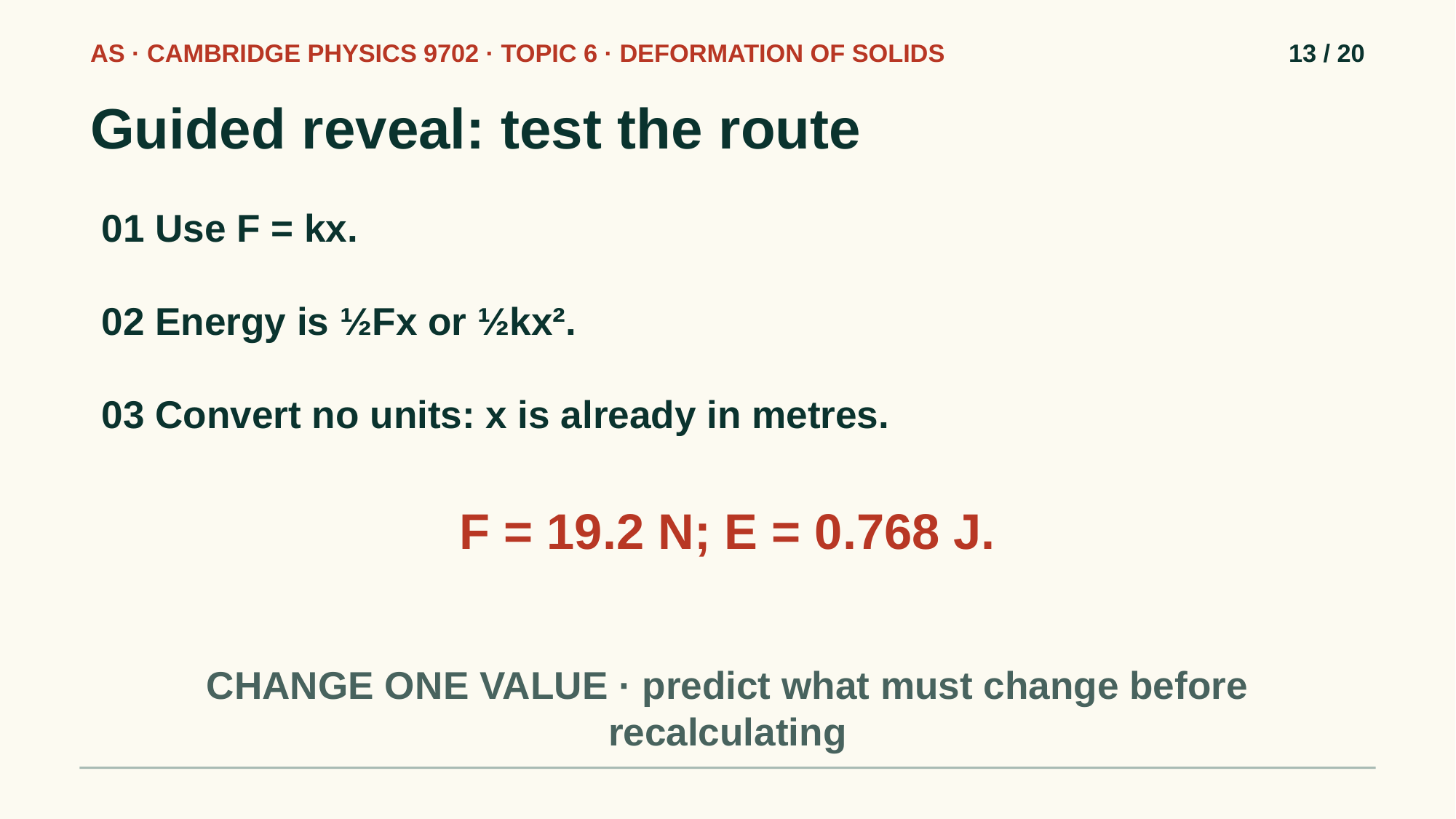

AS · CAMBRIDGE PHYSICS 9702 · TOPIC 6 · DEFORMATION OF SOLIDS
13 / 20
Guided reveal: test the route
01 Use F = kx.
02 Energy is ½Fx or ½kx².
03 Convert no units: x is already in metres.
F = 19.2 N; E = 0.768 J.
CHANGE ONE VALUE · predict what must change before recalculating